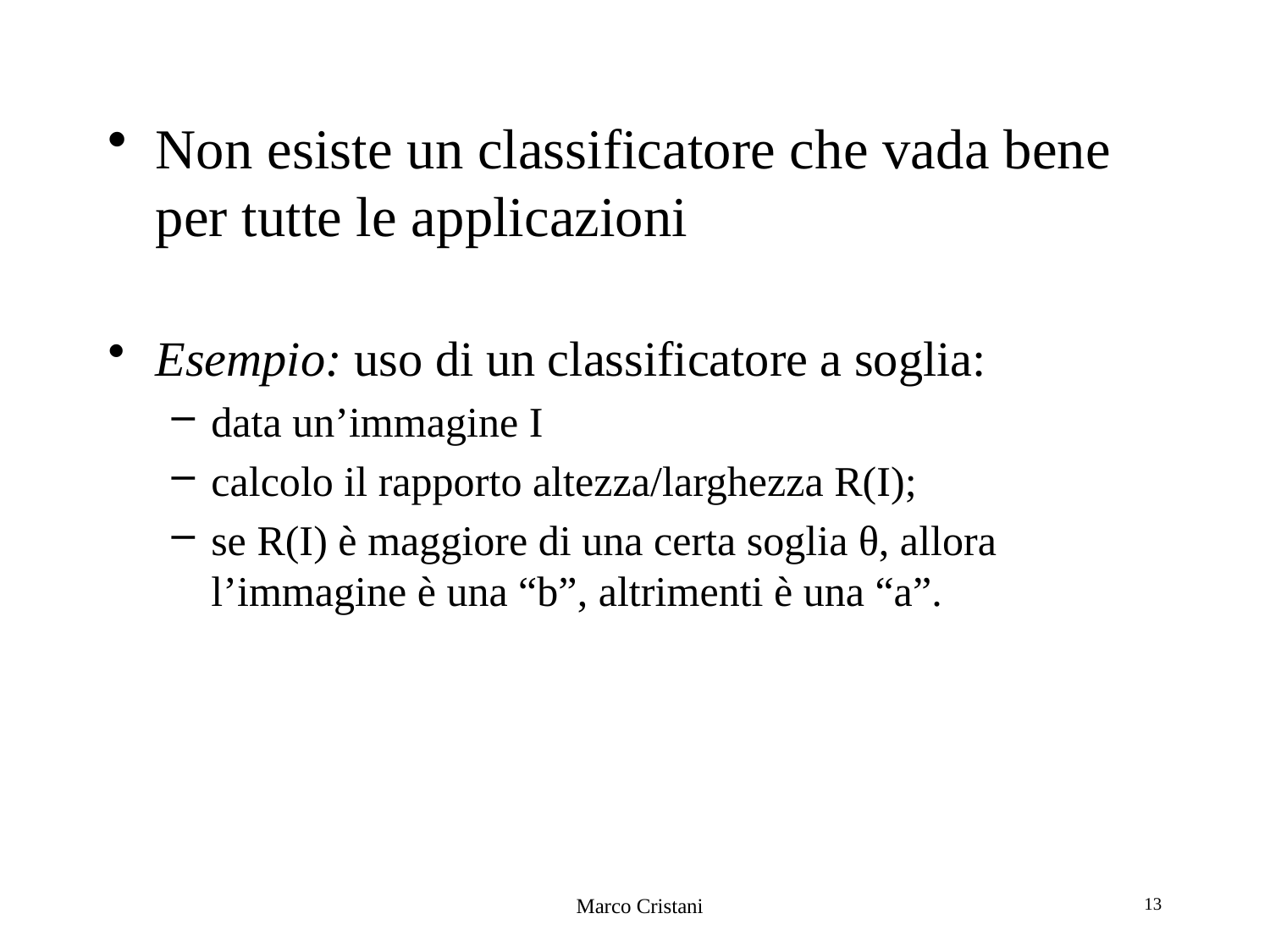

Non esiste un classificatore che vada bene per tutte le applicazioni

Esempio: uso di un classificatore a soglia:
data un’immagine I
calcolo il rapporto altezza/larghezza R(I);
se R(I) è maggiore di una certa soglia θ, allora l’immagine è una “b”, altrimenti è una “a”.
Marco Cristani
13